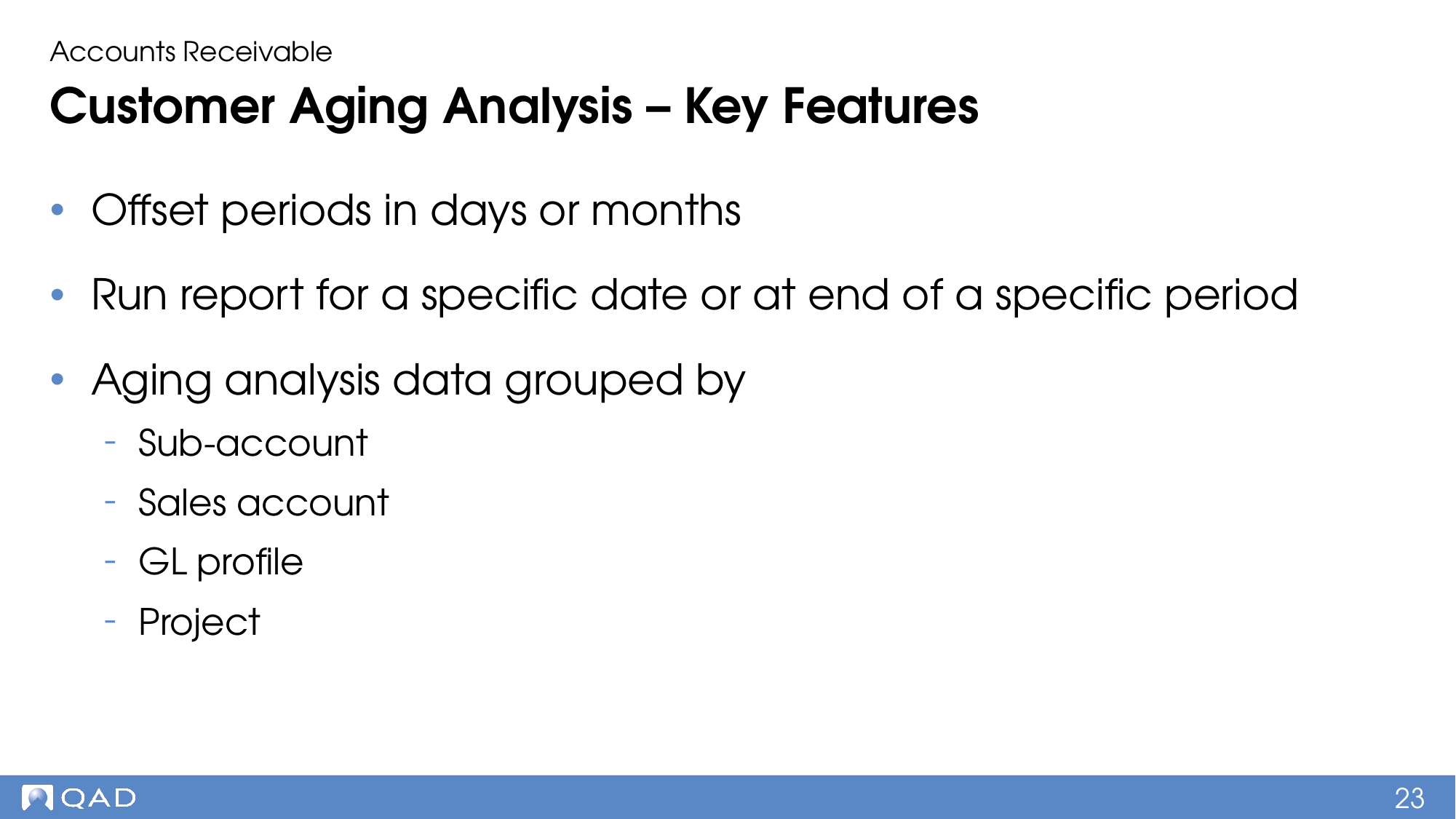

Accounts Receivable
# Customer Aging Analysis – Key Features
Offset periods in days or months
Run report for a specific date or at end of a specific period
Aging analysis data grouped by
Sub-account
Sales account
GL profile
Project

23